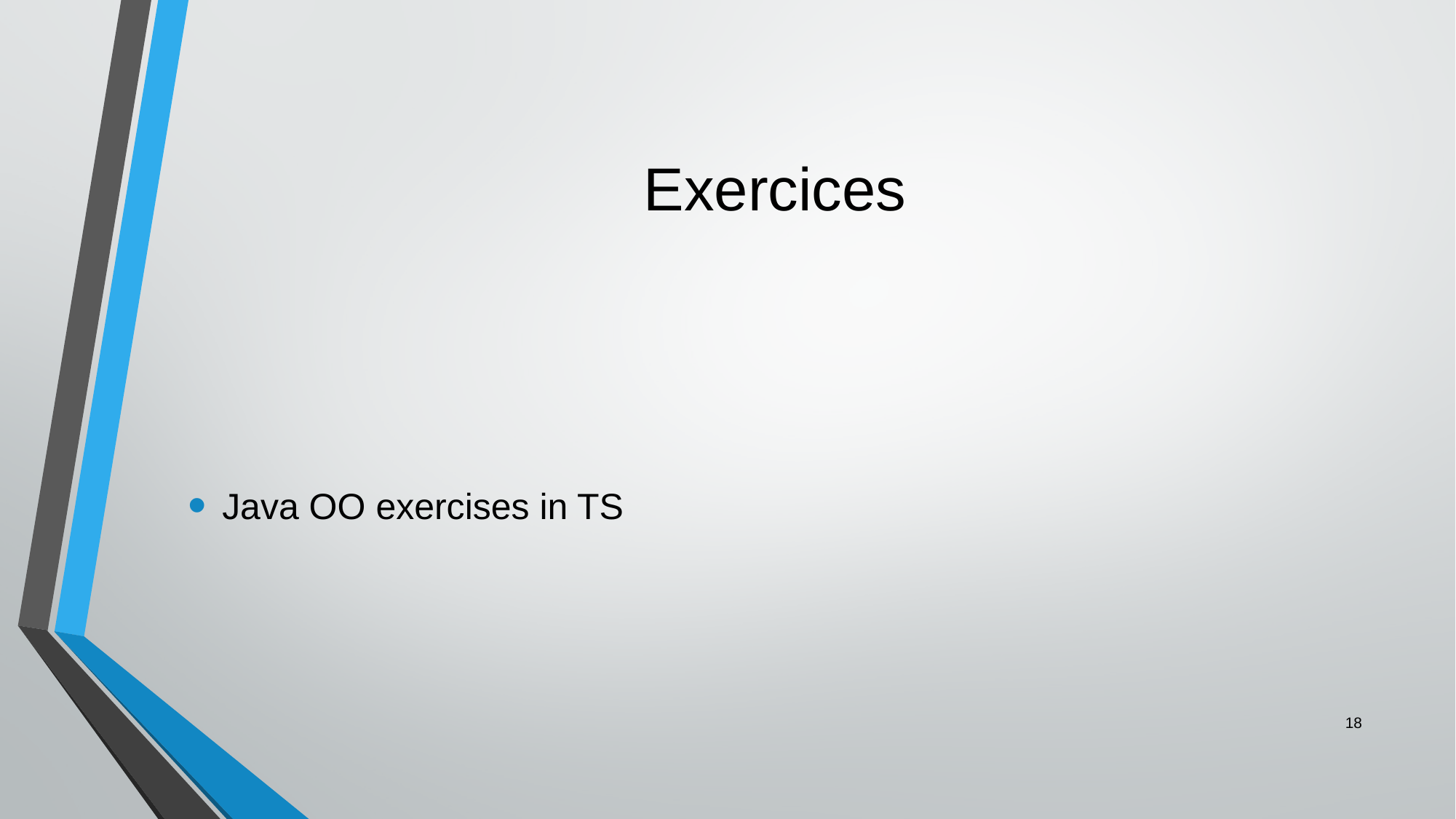

# Exercices
Java OO exercises in TS
18